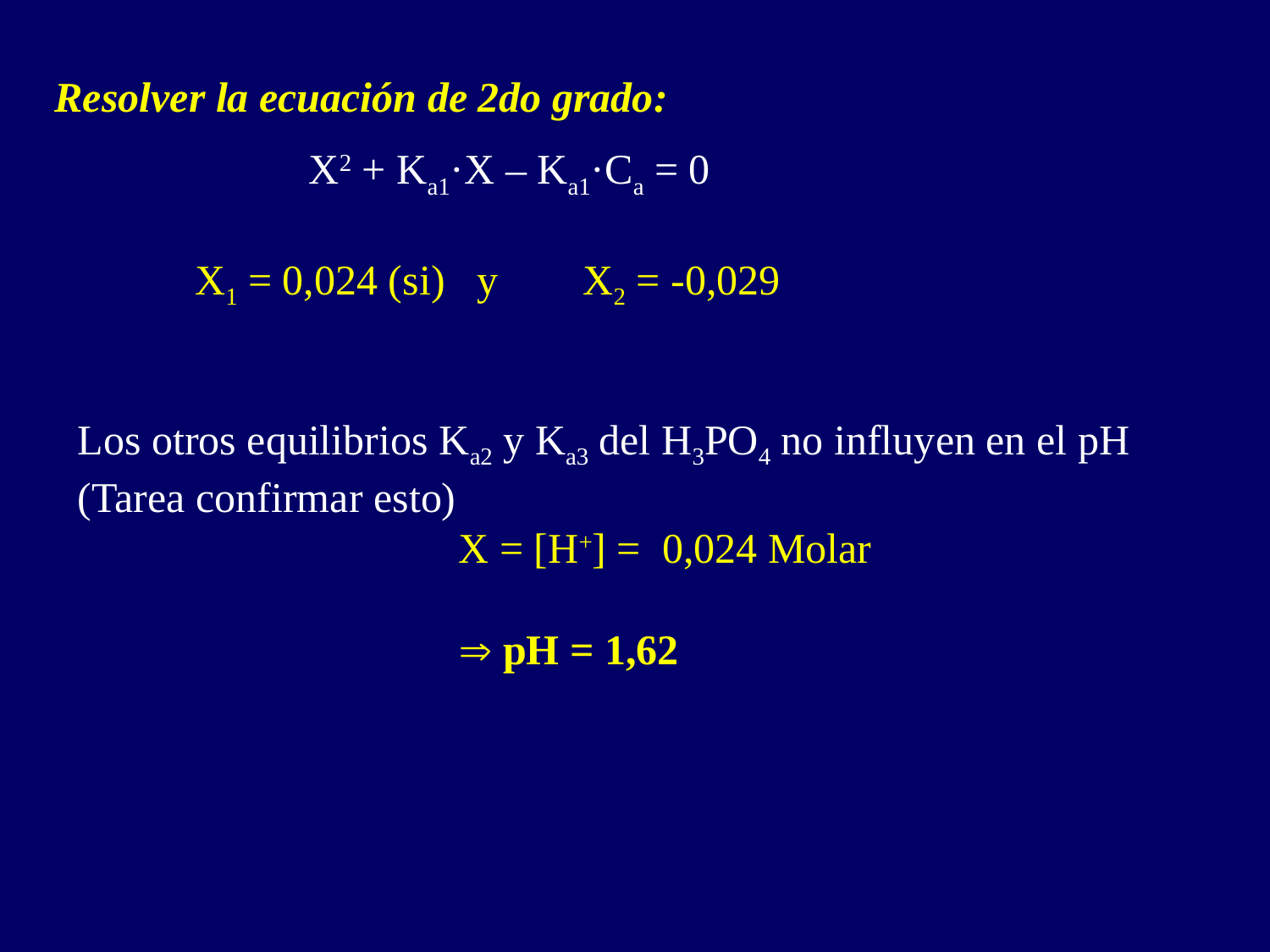

Resolver la ecuación de 2do grado:
 		X2 + Ka1·X – Ka1·Ca = 0
	 X1 = 0,024 (si)   y        X2 = -0,029
Los otros equilibrios Ka2 y Ka3 del H3PO4 no influyen en el pH (Tarea confirmar esto)
			X = [H+] =  0,024 Molar

			⇒ pH = 1,62